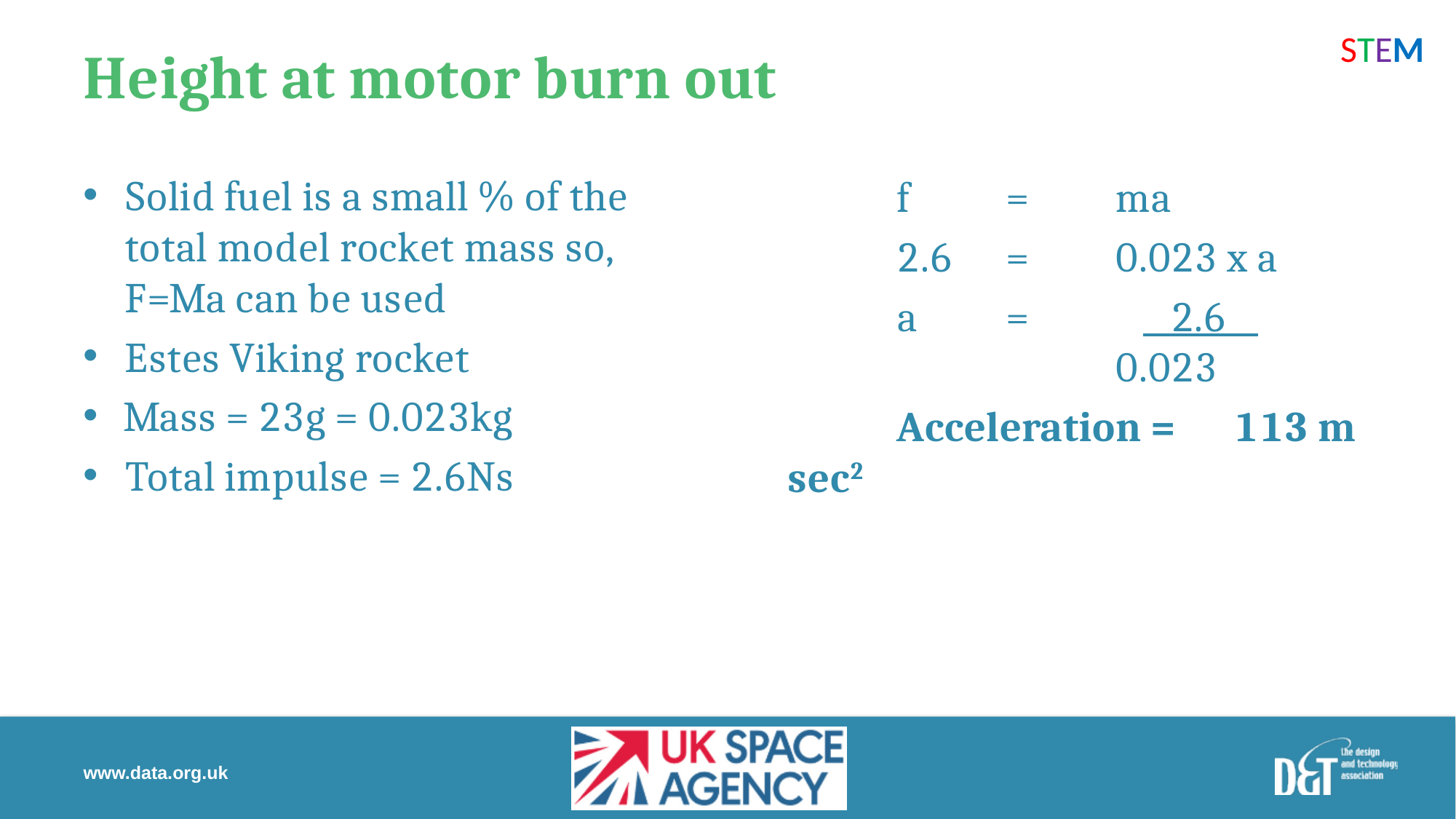

STEM
# Height at motor burn out
Solid fuel is a small % of the total model rocket mass so,
F=Ma can be used
Estes Viking rocket
Mass = 23g = 0.023kg
Total impulse = 2.6Ns
	f	=	ma
	2.6	=	0.023 x a
	a	=	      2.6__
			0.023
	Acceleration =	 113 m sec2